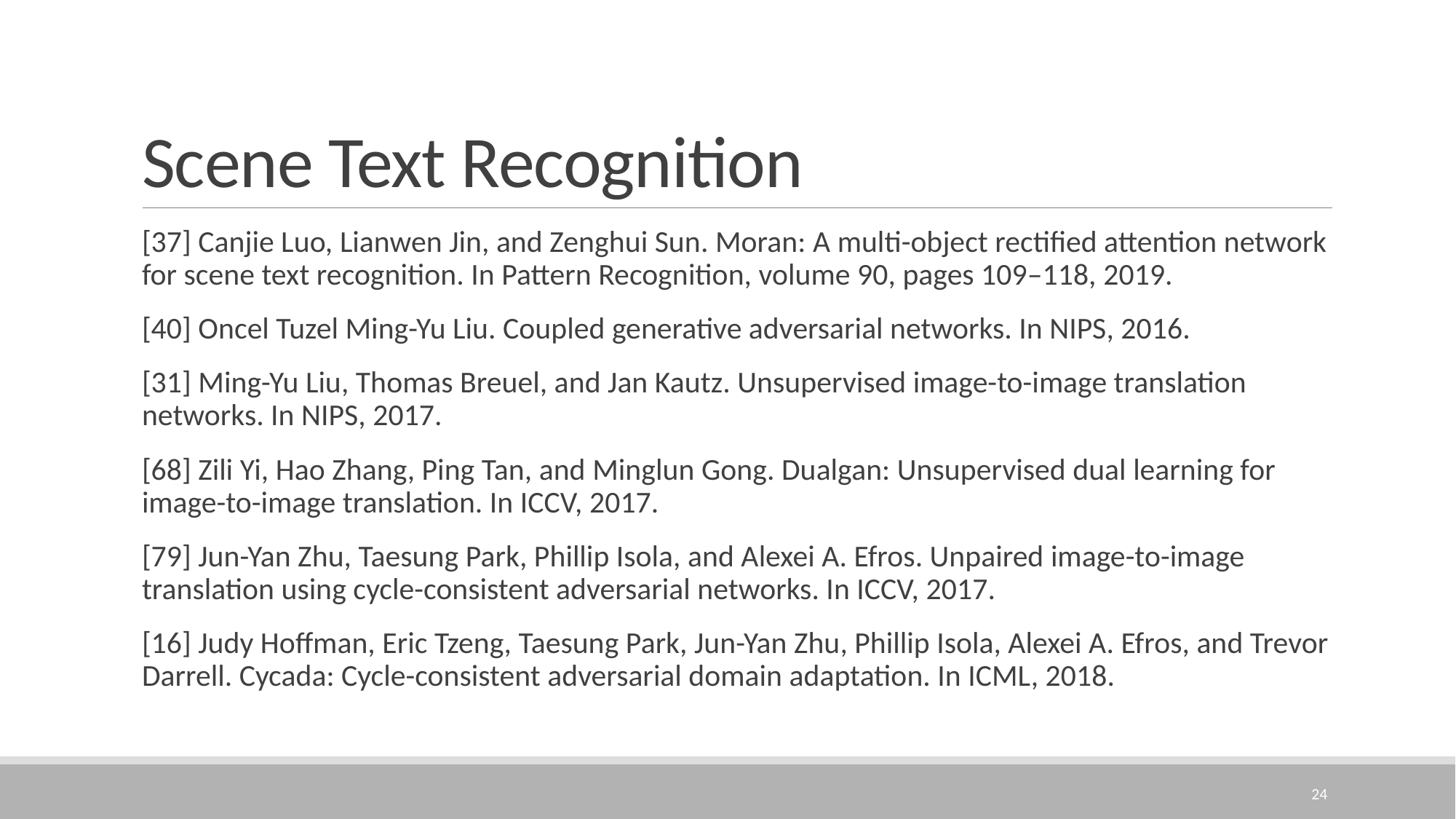

# Scene Text Recognition
[37] Canjie Luo, Lianwen Jin, and Zenghui Sun. Moran: A multi-object rectiﬁed attention network for scene text recognition. In Pattern Recognition, volume 90, pages 109–118, 2019.
[40] Oncel Tuzel Ming-Yu Liu. Coupled generative adversarial networks. In NIPS, 2016.
[31] Ming-Yu Liu, Thomas Breuel, and Jan Kautz. Unsupervised image-to-image translation networks. In NIPS, 2017.
[68] Zili Yi, Hao Zhang, Ping Tan, and Minglun Gong. Dualgan: Unsupervised dual learning for image-to-image translation. In ICCV, 2017.
[79] Jun-Yan Zhu, Taesung Park, Phillip Isola, and Alexei A. Efros. Unpaired image-to-image translation using cycle-consistent adversarial networks. In ICCV, 2017.
[16] Judy Hoffman, Eric Tzeng, Taesung Park, Jun-Yan Zhu, Phillip Isola, Alexei A. Efros, and Trevor Darrell. Cycada: Cycle-consistent adversarial domain adaptation. In ICML, 2018.

24